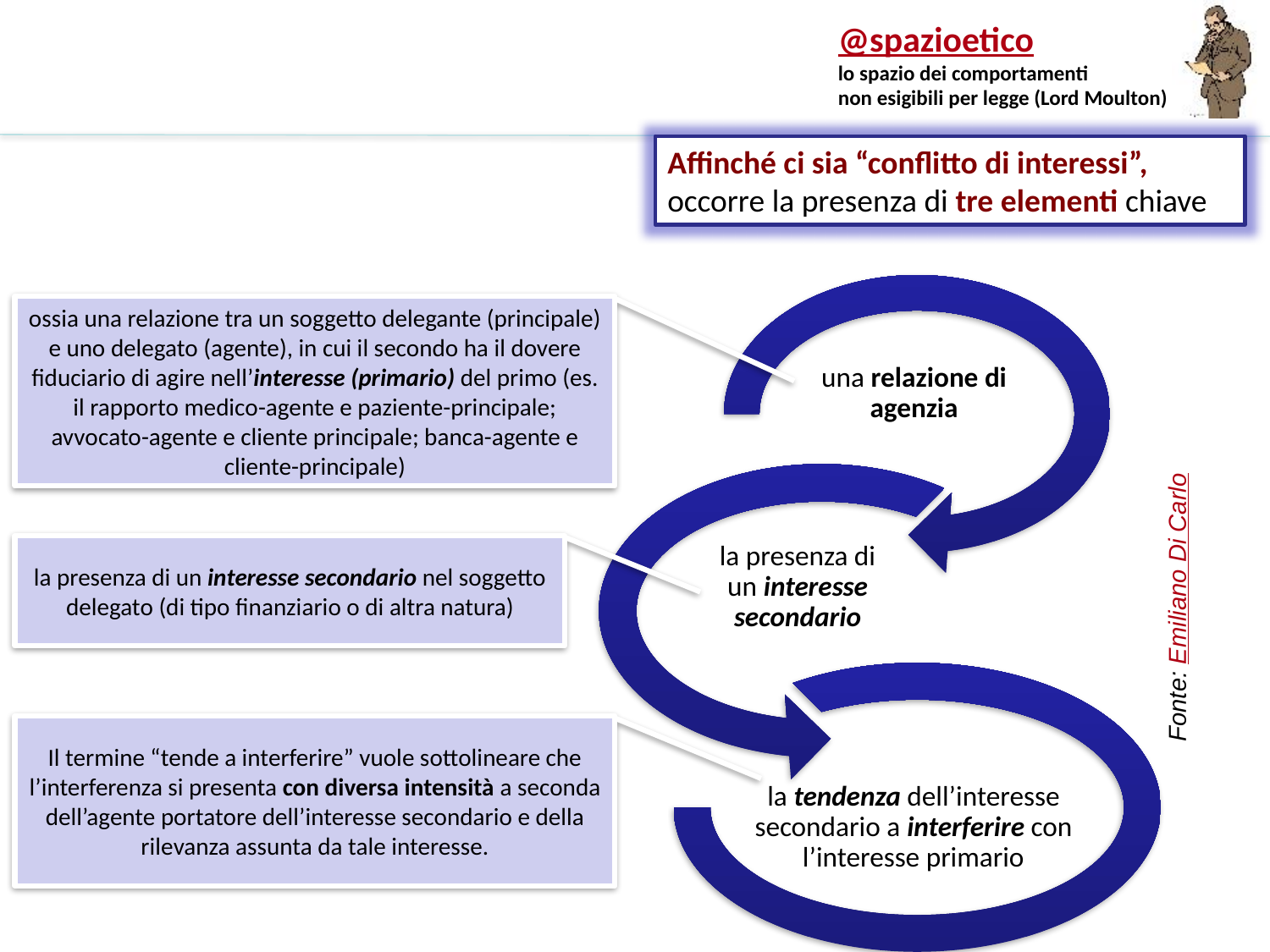

Affinché ci sia “conflitto di interessi”, occorre la presenza di tre elementi chiave
una relazione di agenzia
la presenza di un interesse secondario
la tendenza dell’interesse secondario a interferire con l’interesse primario
ossia una relazione tra un soggetto delegante (principale) e uno delegato (agente), in cui il secondo ha il dovere fiduciario di agire nell’interesse (primario) del primo (es. il rapporto medico-agente e paziente-principale; avvocato-agente e cliente principale; banca-agente e cliente-principale)
Fonte: Emiliano Di Carlo
la presenza di un interesse secondario nel soggetto delegato (di tipo finanziario o di altra natura)
Il termine “tende a interferire” vuole sottolineare che l’interferenza si presenta con diversa intensità a seconda dell’agente portatore dell’interesse secondario e della rilevanza assunta da tale interesse.